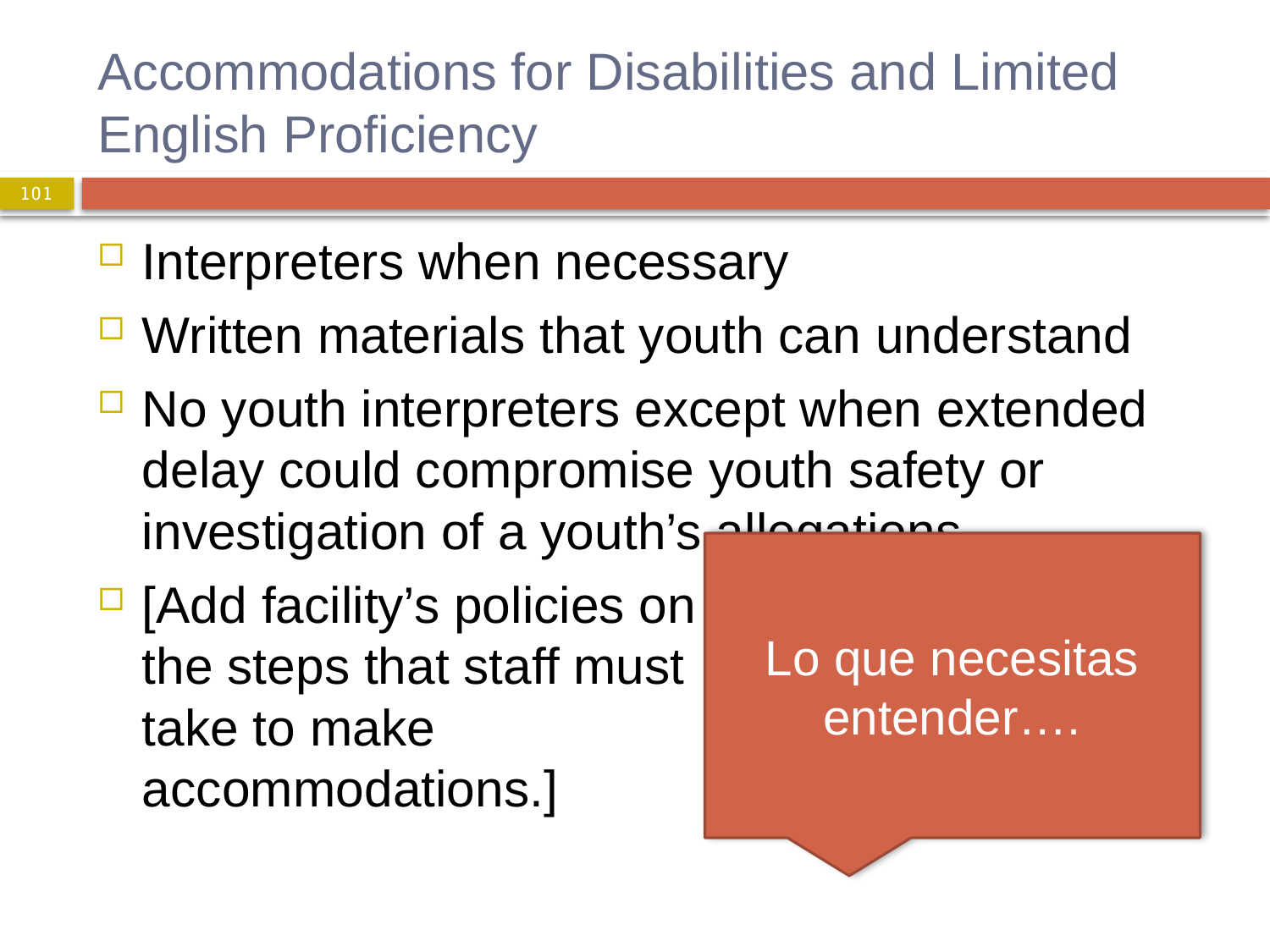

# Accommodations for Disabilities and Limited English Proficiency
101
Interpreters when necessary
Written materials that youth can understand
No youth interpreters except when extended delay could compromise youth safety or investigation of a youth’s allegations
[Add facility’s policies on
the steps that staff must
take to make
accommodations.]
Lo que necesitas entender….